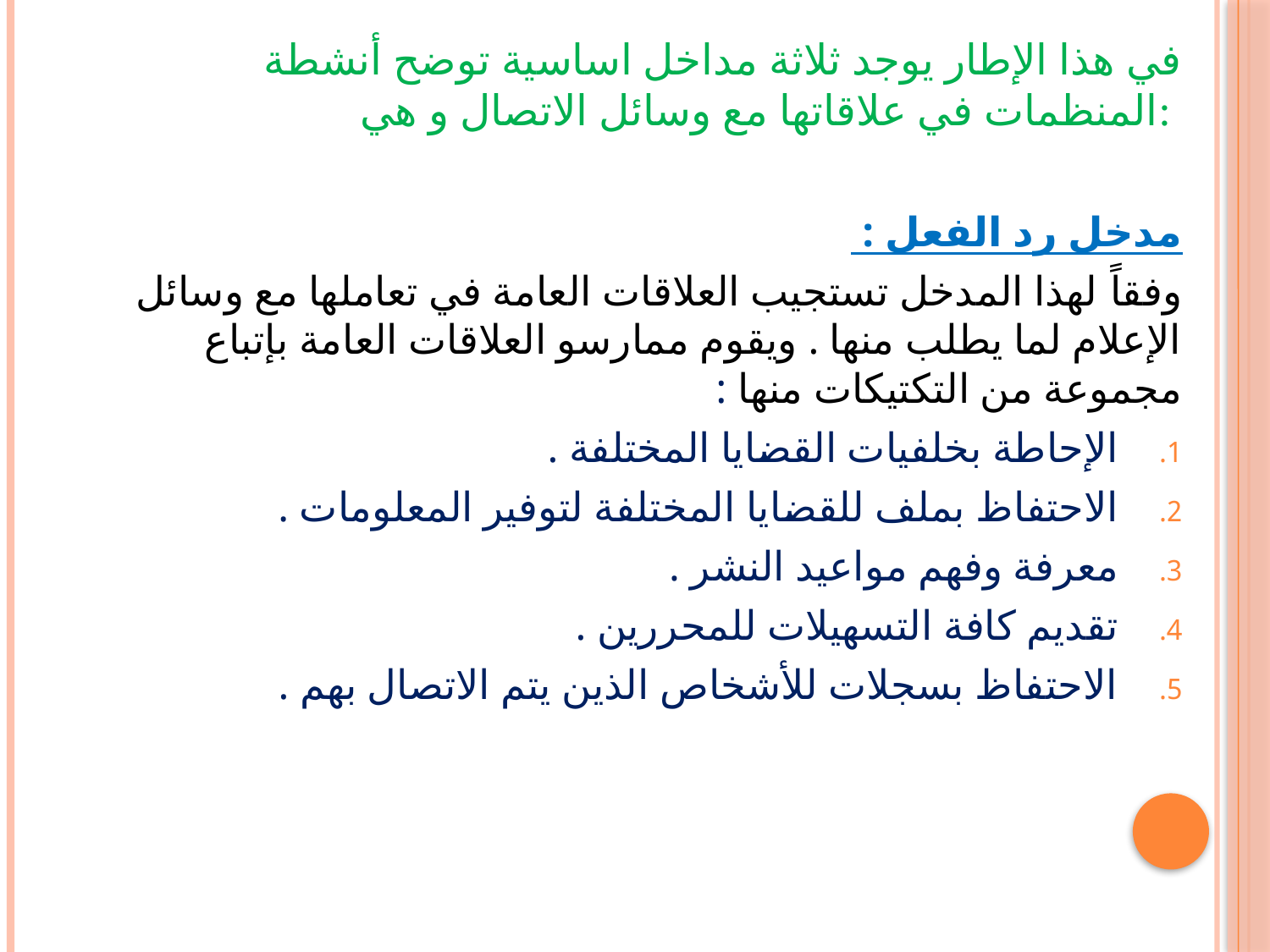

في هذا الإطار يوجد ثلاثة مداخل اساسية توضح أنشطة المنظمات في علاقاتها مع وسائل الاتصال و هي:

مدخل رد الفعل :
وفقاً لهذا المدخل تستجيب العلاقات العامة في تعاملها مع وسائل الإعلام لما يطلب منها . ويقوم ممارسو العلاقات العامة بإتباع مجموعة من التكتيكات منها :
الإحاطة بخلفيات القضايا المختلفة .
الاحتفاظ بملف للقضايا المختلفة لتوفير المعلومات .
معرفة وفهم مواعيد النشر .
تقديم كافة التسهيلات للمحررين .
الاحتفاظ بسجلات للأشخاص الذين يتم الاتصال بهم .